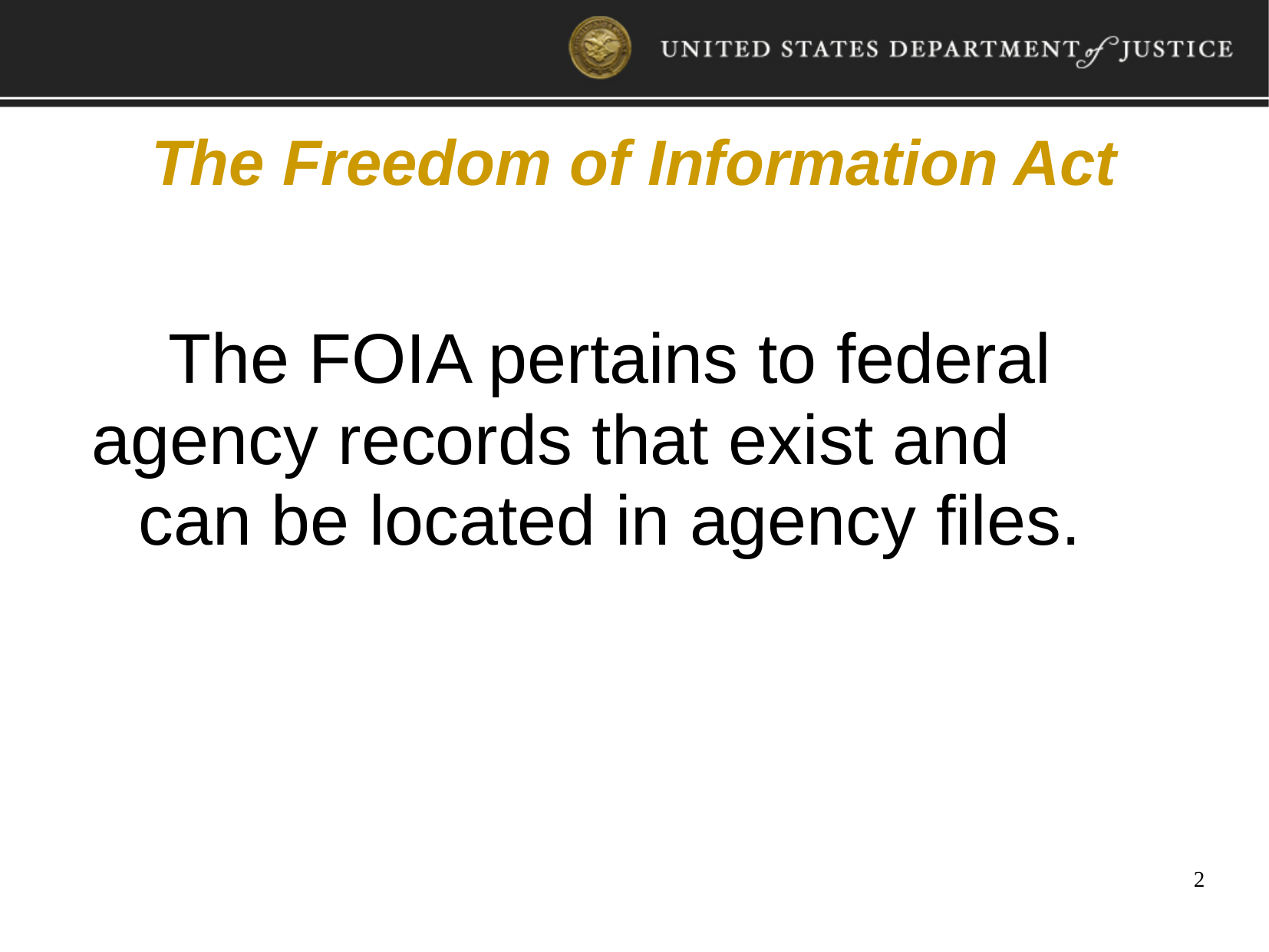

The Freedom of Information Act
The FOIA pertains to federal agency records that exist and       can be located in agency files.
2